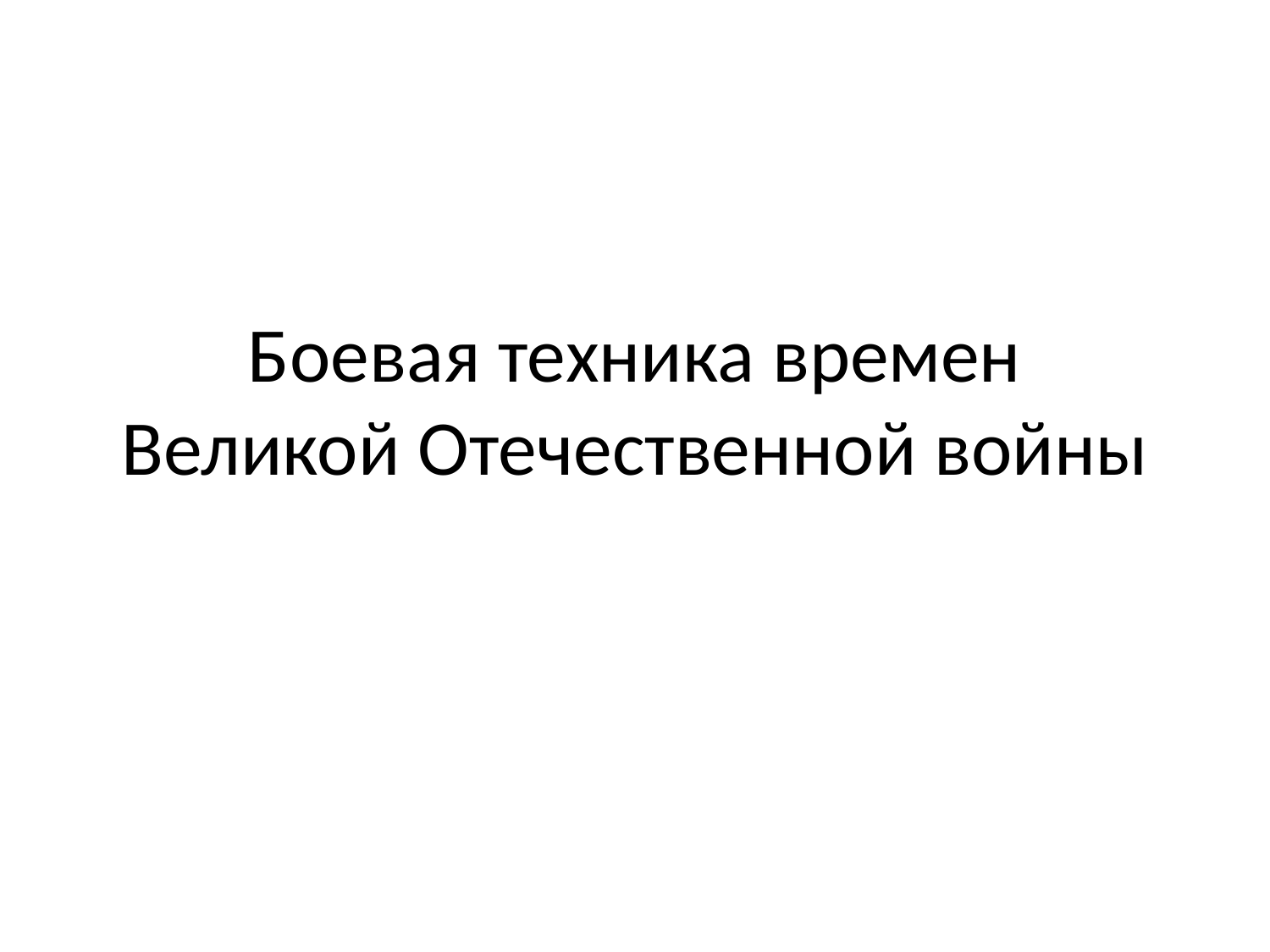

# Боевая техника времен Великой Отечественной войны